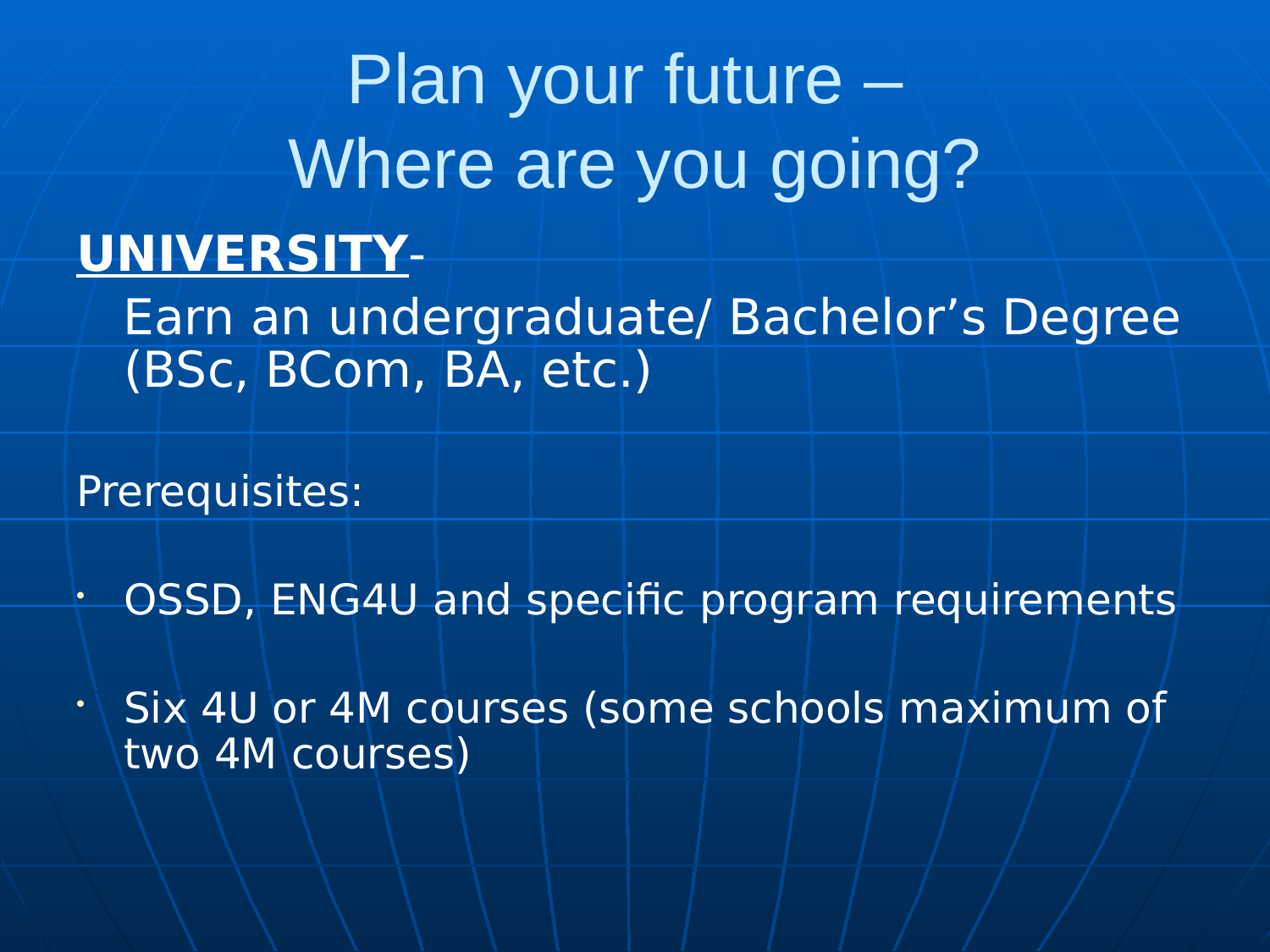

Plan your future –
Where are you going?
UNIVERSITY-
   Earn an undergraduate/ Bachelor’s Degree (BSc, BCom, BA, etc.)

Prerequisites:

OSSD, ENG4U and specific program requirements

Six 4U or 4M courses (some schools maximum of two 4M courses)